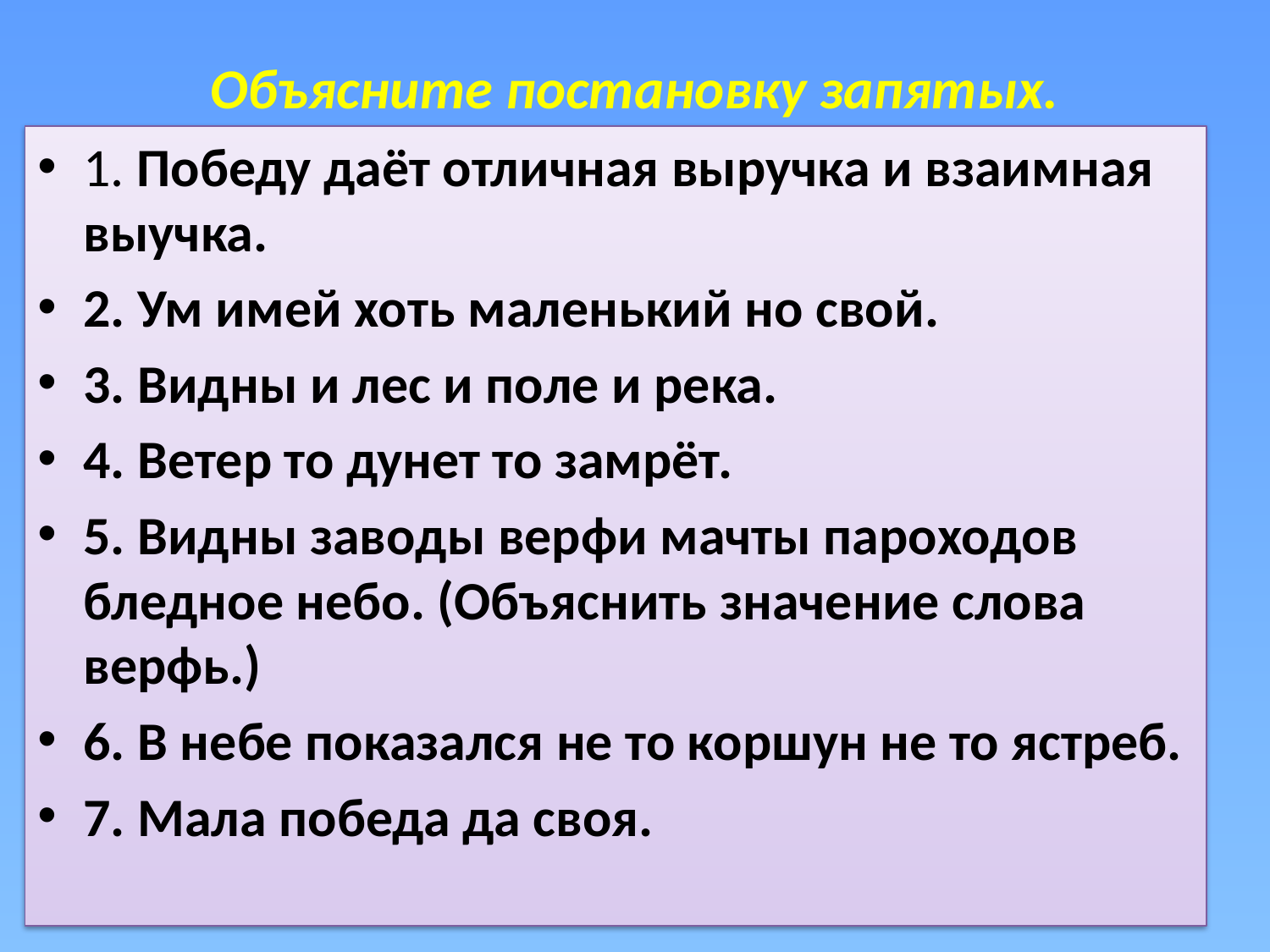

# Объясните постановку запятых.
1. Победу даёт отличная выручка и взаимная выучка.
2. Ум имей хоть маленький но свой.
3. Видны и лес и поле и река.
4. Ветер то дунет то замрёт.
5. Видны заводы верфи мачты пароходов бледное небо. (Объяснить значение слова верфь.)
6. В небе показался не то коршун не то ястреб.
7. Мала победа да своя.